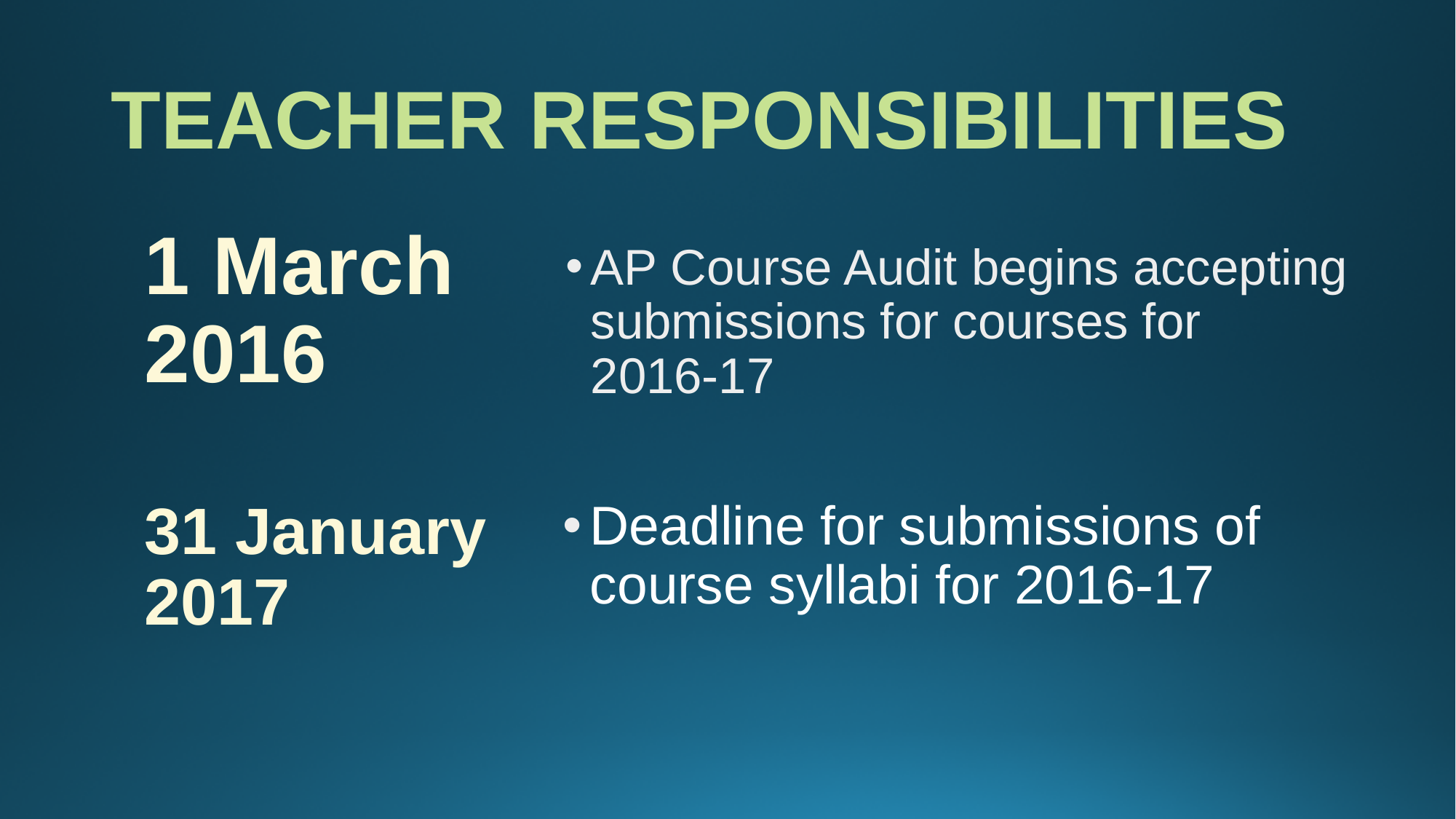

# TEACHER RESPONSIBILITIES
1 March 2016
AP Course Audit begins accepting submissions for courses for
2016-17
31 January 2017
Deadline for submissions of course syllabi for 2016-17